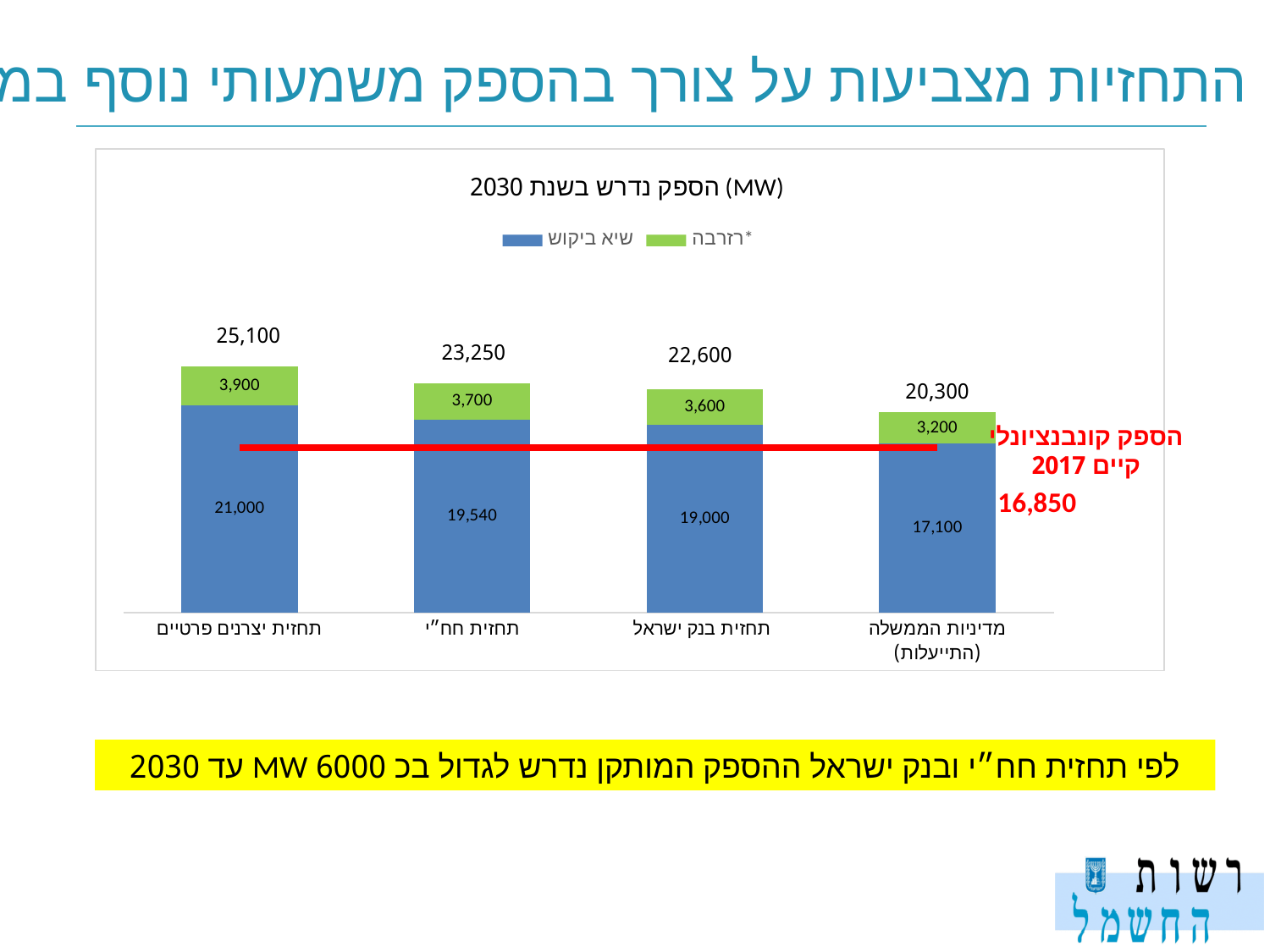

# התחזיות מצביעות על צורך בהספק משמעותי נוסף במשק

### Chart: הספק נדרש בשנת 2030 (MW)

| Category | שיא ביקוש | רזרבה*  | הספק מותקן קונבנציונלי לשנת 2016 |
|---|---|---|---|
| תחזית יצרנים פרטיים | 21000.0 | 3900.0 | 16700.0 |
| תחזית חח״י | 19540.0 | 3700.0 | 16700.0 |
| תחזית בנק ישראל  | 19000.08117448118 | 3600.0 | 16700.0 |
| מדיניות הממשלה (התייעלות) | 17100.0 | 3200.0 | 16700.0 |
25,100
23,250
22,600
20,300
הספק קונבנציונלי
קיים 2017

לפי תחזית חח״י ובנק ישראל ההספק המותקן נדרש לגדול בכ 6000 MW עד 2030